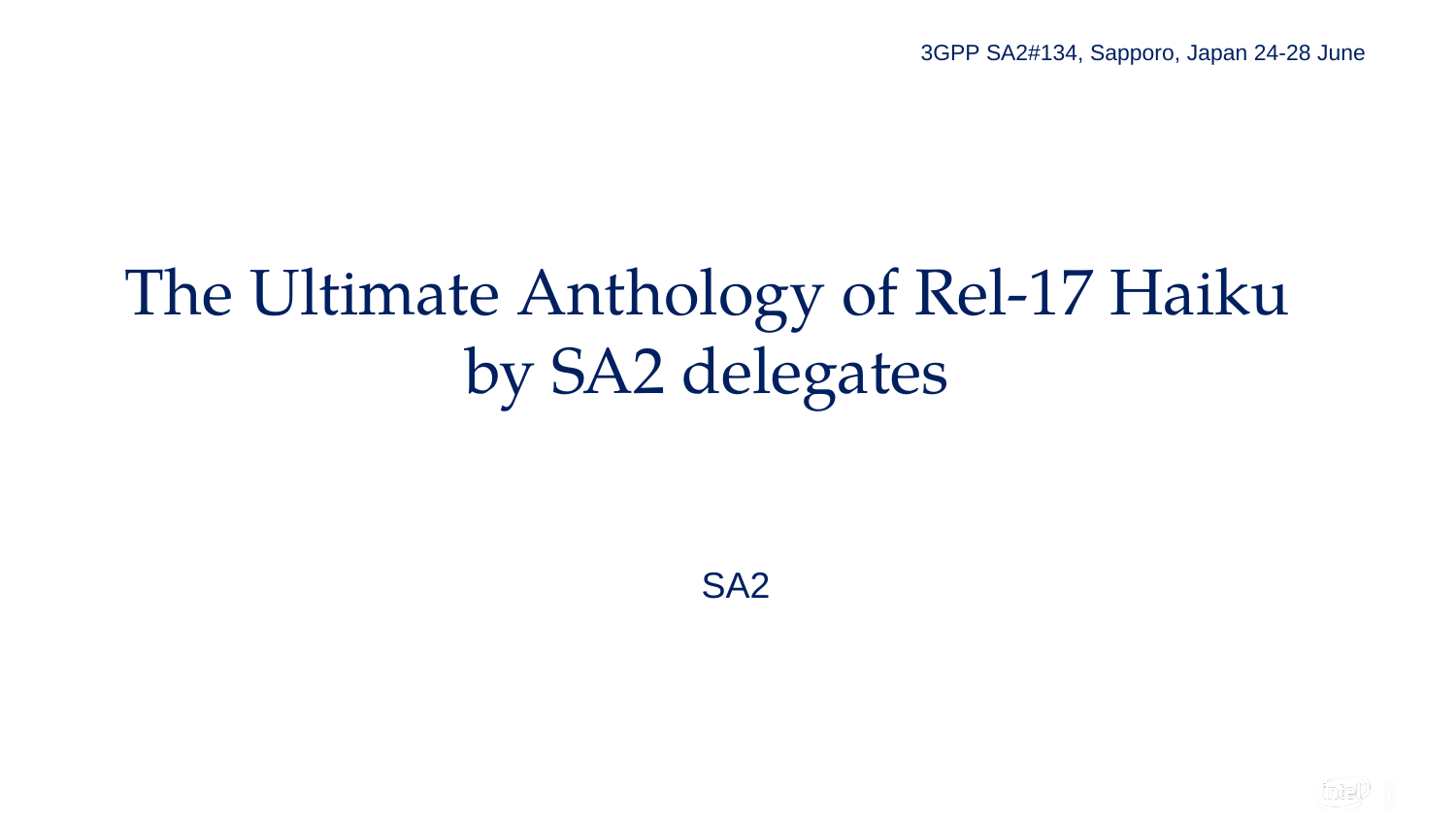

3GPP SA2#134, Sapporo, Japan 24-28 June
The Ultimate Anthology of Rel-17 Haiku by SA2 delegates
SA2
1